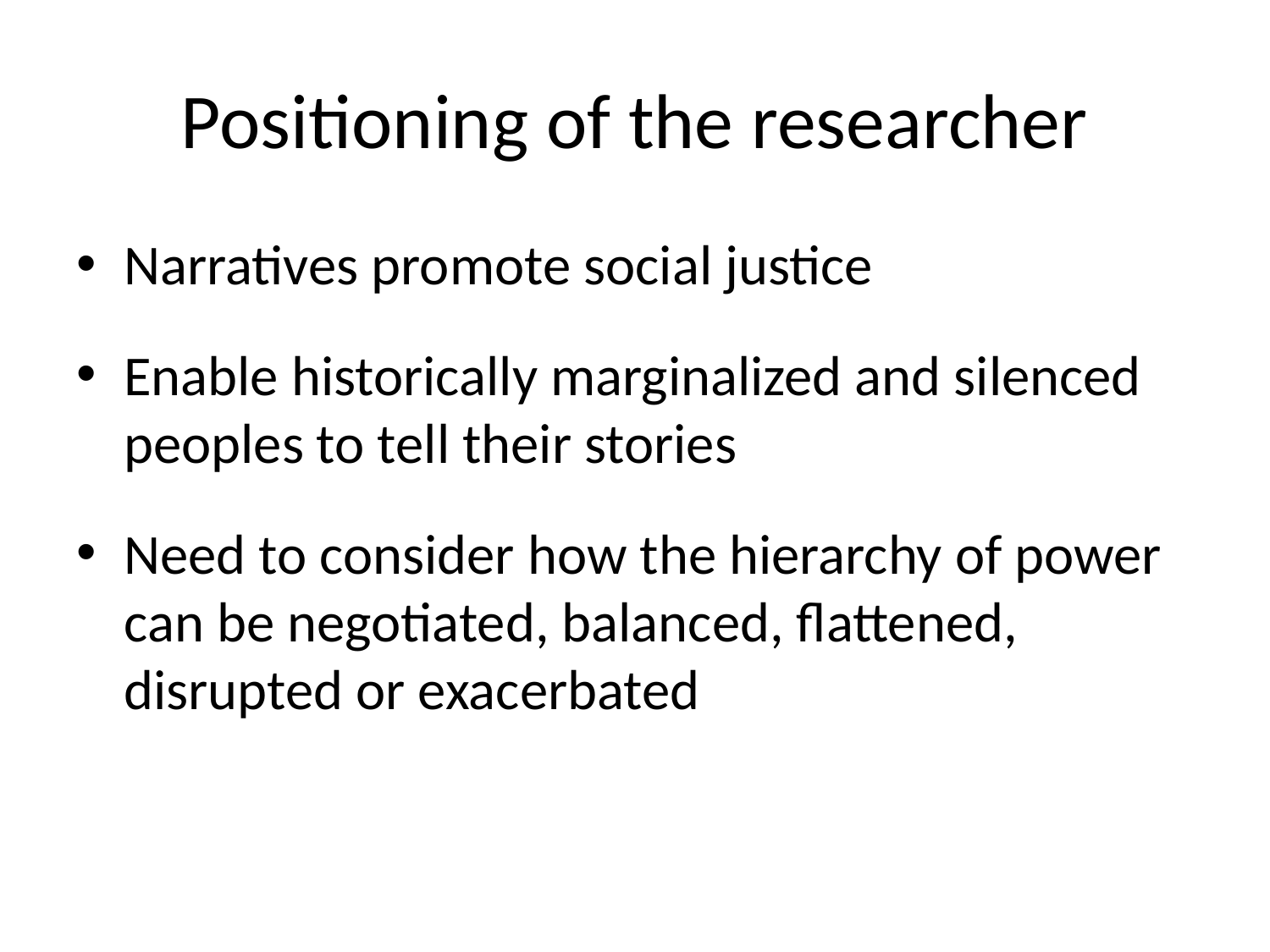

# Positioning of the researcher
Narratives promote social justice
Enable historically marginalized and silenced peoples to tell their stories
Need to consider how the hierarchy of power can be negotiated, balanced, flattened, disrupted or exacerbated